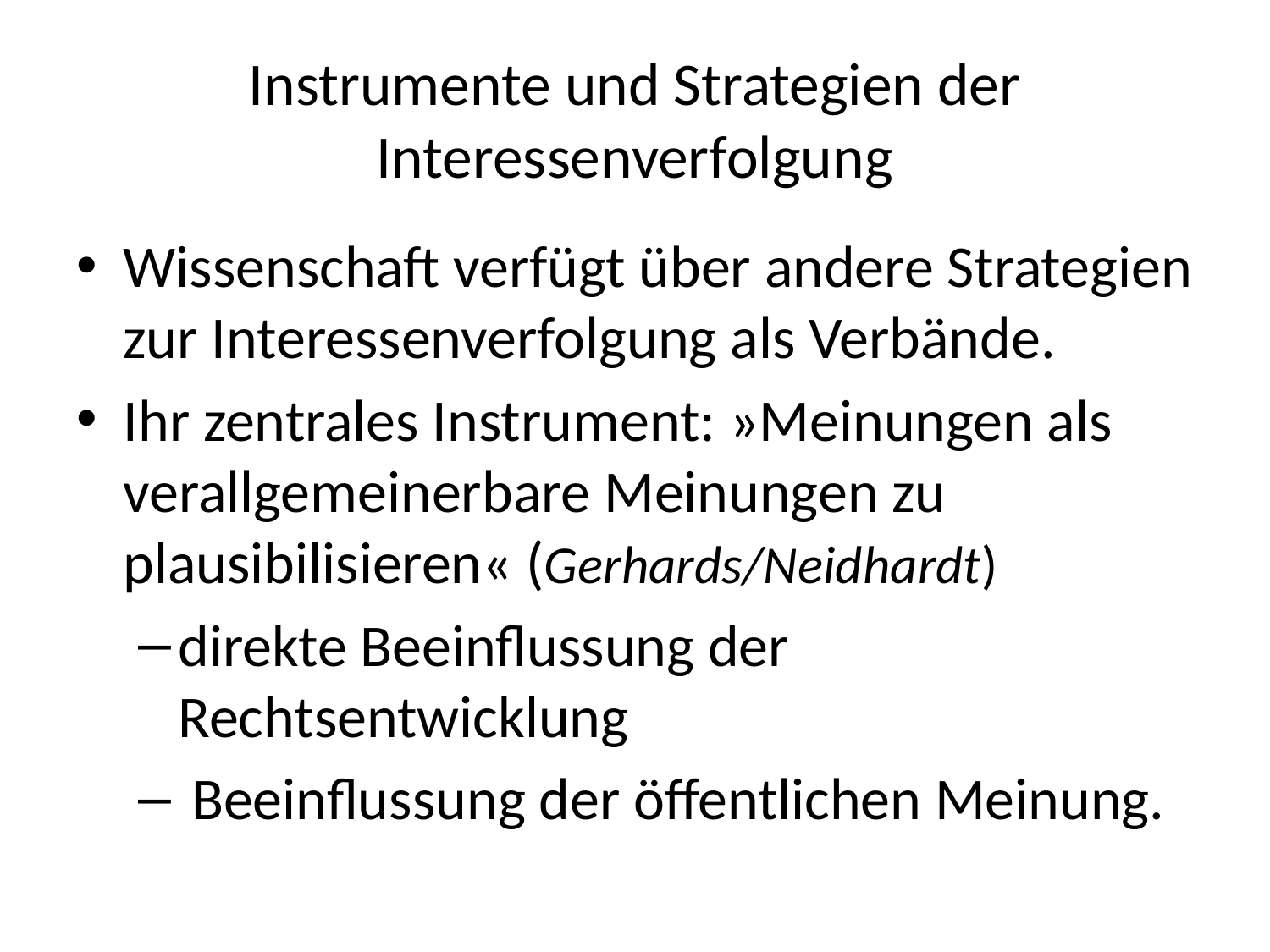

# Instrumente und Strategien der Interessenverfolgung
Wissenschaft verfügt über andere Strategien zur Interessenverfolgung als Verbände.
Ihr zentrales Instrument: »Meinungen als verallgemeinerbare Meinungen zu plausibilisieren« (Gerhards/Neidhardt)
direkte Beeinflussung der Rechtsentwicklung
 Beeinflussung der öffentlichen Meinung.